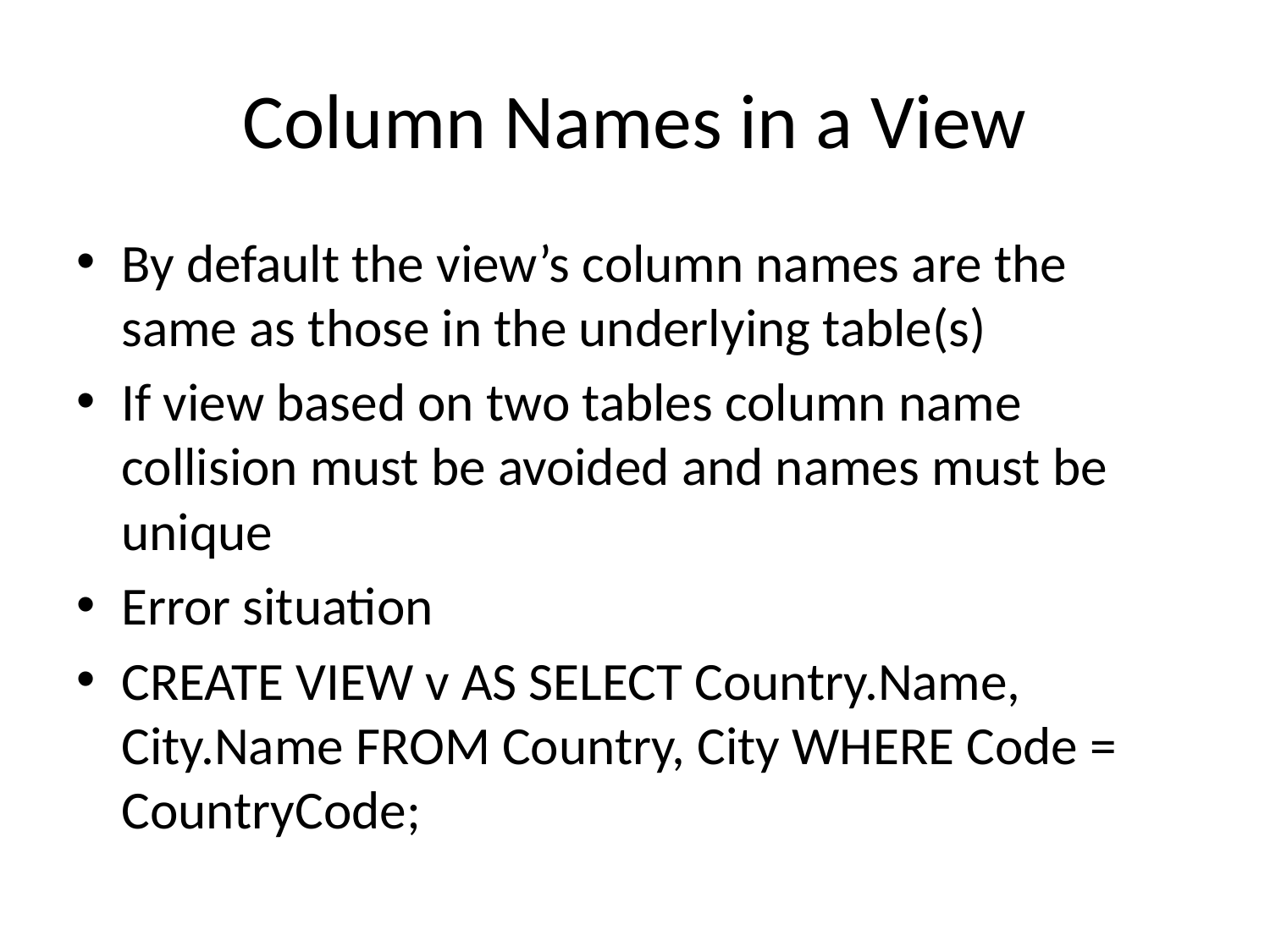

# Column Names in a View
By default the view’s column names are the same as those in the underlying table(s)
If view based on two tables column name collision must be avoided and names must be unique
Error situation
CREATE VIEW v AS SELECT Country.Name, City.Name FROM Country, City WHERE Code = CountryCode;